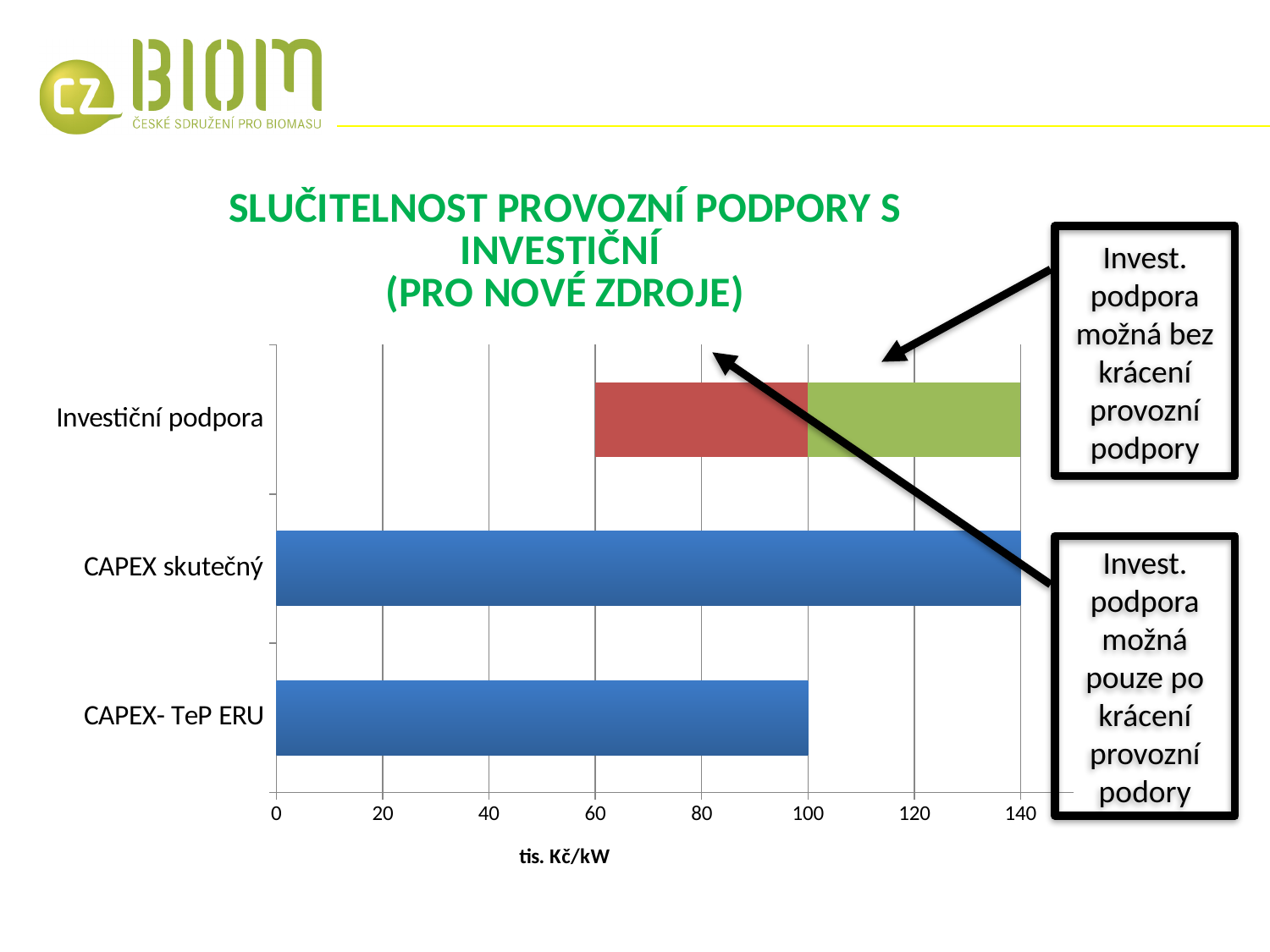

### Chart: SLUČITELNOST PROVOZNÍ PODPORY S INVESTIČNÍ
(PRO NOVÉ ZDROJE)

| Category | Kč/kW |  |  |  |
|---|---|---|---|---|
| CAPEX- TeP ERU | 100.0 | None | None | None |
| CAPEX skutečný | 140.0 | None | None | None |
| Investiční podpora | None | 60.0 | 40.0 | 40.0 |
Invest. podpora možná bez krácení provozní podpory
Invest. podpora možná pouze po krácení provozní podory